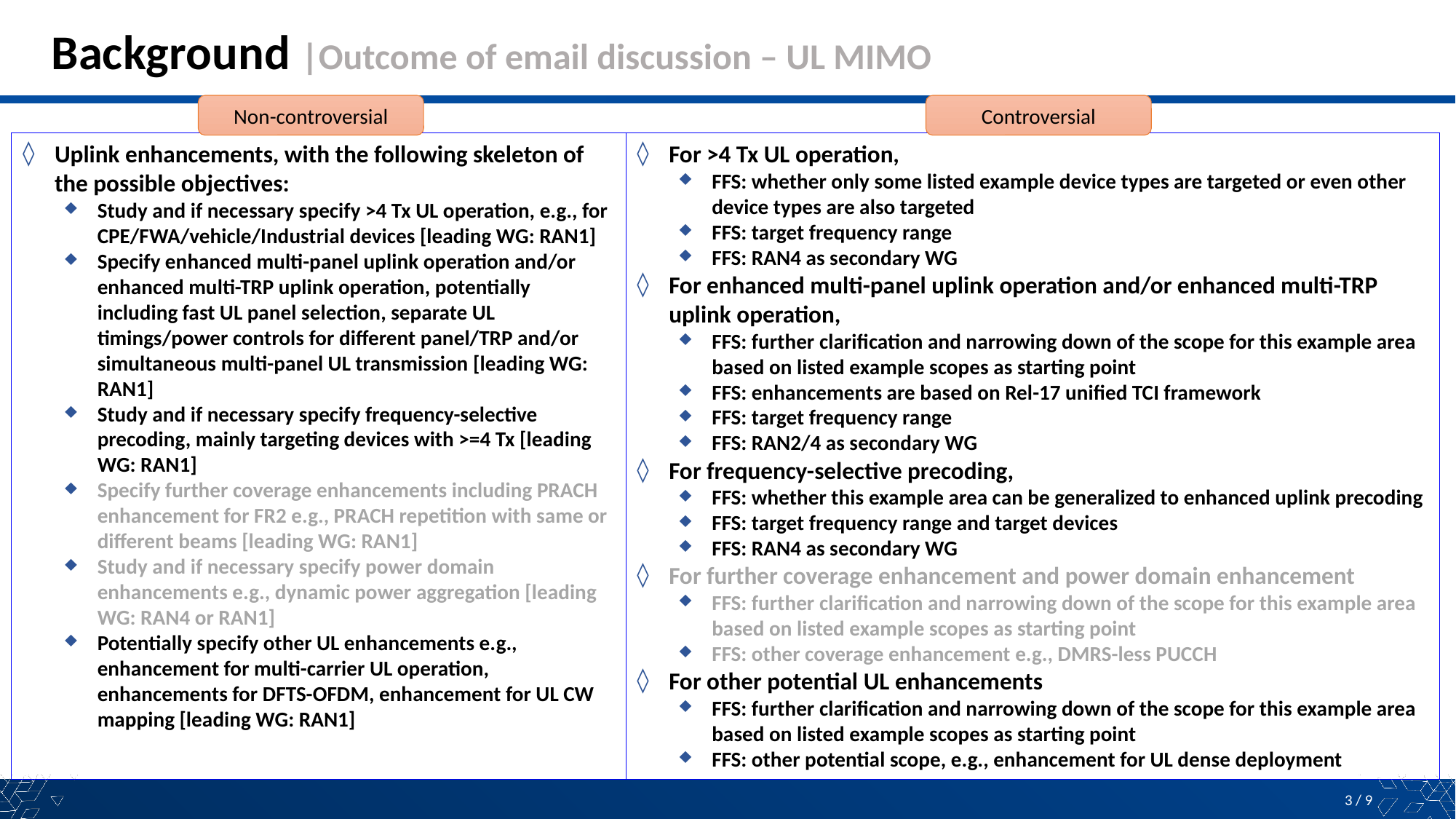

# Background |Outcome of email discussion – UL MIMO
Controversial
Non-controversial
For >4 Tx UL operation,
FFS: whether only some listed example device types are targeted or even other device types are also targeted
FFS: target frequency range
FFS: RAN4 as secondary WG
For enhanced multi-panel uplink operation and/or enhanced multi-TRP uplink operation,
FFS: further clarification and narrowing down of the scope for this example area based on listed example scopes as starting point
FFS: enhancements are based on Rel-17 unified TCI framework
FFS: target frequency range
FFS: RAN2/4 as secondary WG
For frequency-selective precoding,
FFS: whether this example area can be generalized to enhanced uplink precoding
FFS: target frequency range and target devices
FFS: RAN4 as secondary WG
For further coverage enhancement and power domain enhancement
FFS: further clarification and narrowing down of the scope for this example area based on listed example scopes as starting point
FFS: other coverage enhancement e.g., DMRS-less PUCCH
For other potential UL enhancements
FFS: further clarification and narrowing down of the scope for this example area based on listed example scopes as starting point
FFS: other potential scope, e.g., enhancement for UL dense deployment
Uplink enhancements, with the following skeleton of the possible objectives:
Study and if necessary specify >4 Tx UL operation, e.g., for CPE/FWA/vehicle/Industrial devices [leading WG: RAN1]
Specify enhanced multi-panel uplink operation and/or enhanced multi-TRP uplink operation, potentially including fast UL panel selection, separate UL timings/power controls for different panel/TRP and/or simultaneous multi-panel UL transmission [leading WG: RAN1]
Study and if necessary specify frequency-selective precoding, mainly targeting devices with >=4 Tx [leading WG: RAN1]
Specify further coverage enhancements including PRACH enhancement for FR2 e.g., PRACH repetition with same or different beams [leading WG: RAN1]
Study and if necessary specify power domain enhancements e.g., dynamic power aggregation [leading WG: RAN4 or RAN1]
Potentially specify other UL enhancements e.g., enhancement for multi-carrier UL operation, enhancements for DFTS-OFDM, enhancement for UL CW mapping [leading WG: RAN1]